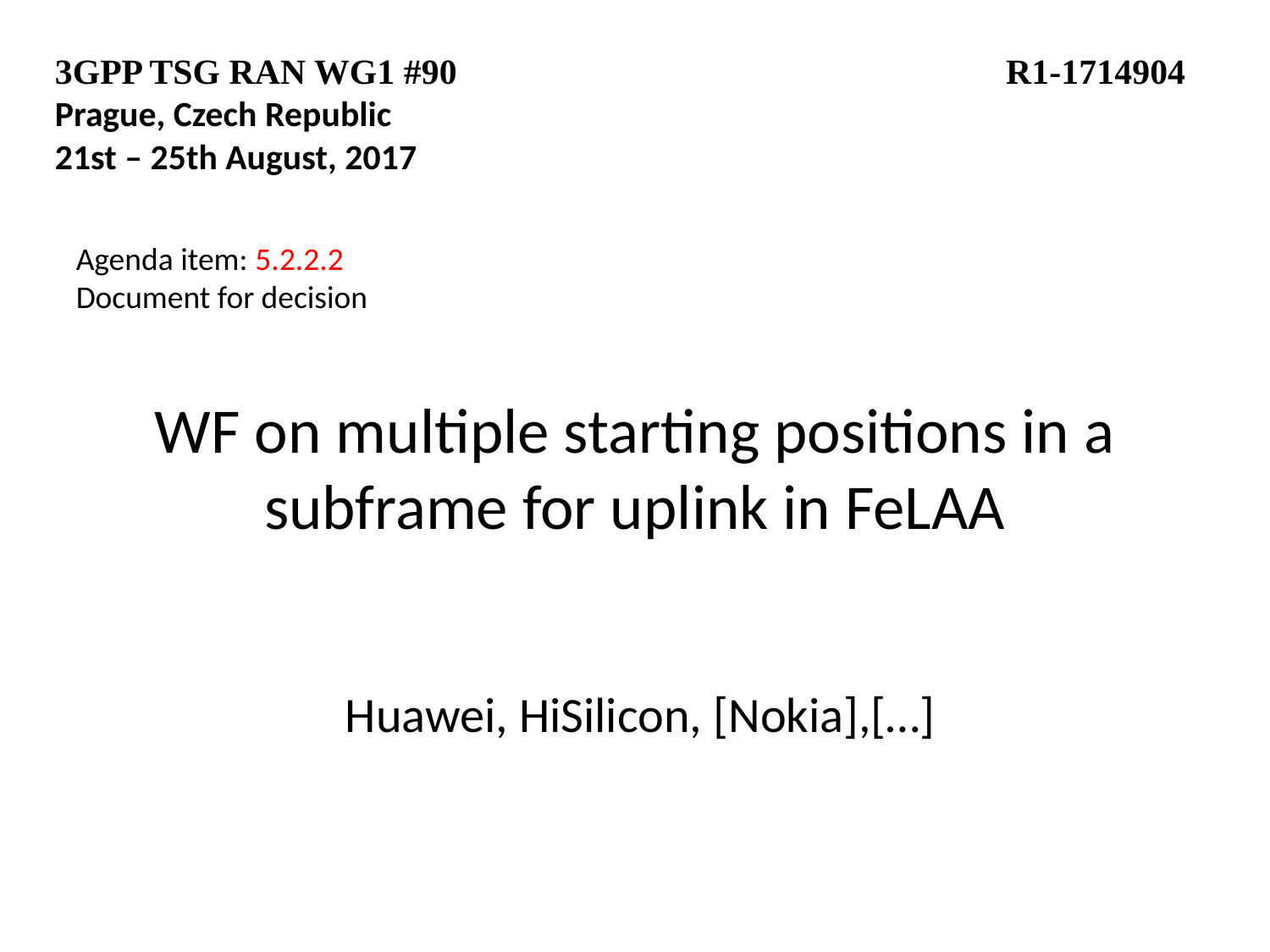

3GPP TSG RAN WG1 #90				       R1-1714904 Prague, Czech Republic
21st – 25th August, 2017
Agenda item: 5.2.2.2
Document for decision
# WF on multiple starting positions in a subframe for uplink in FeLAA
Huawei, HiSilicon, [Nokia],[…]